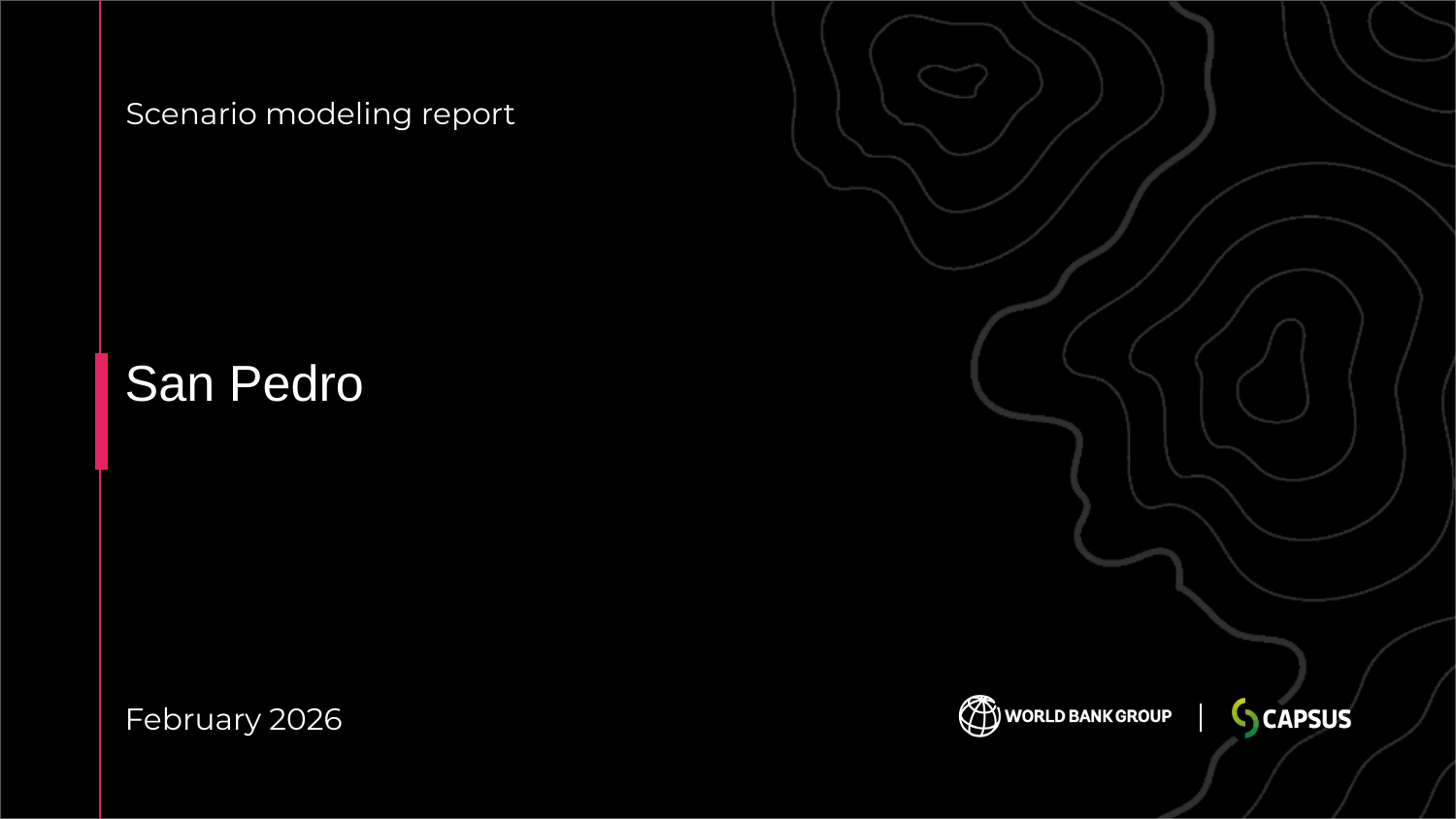

Scenario modeling report
San Pedro
February 2026